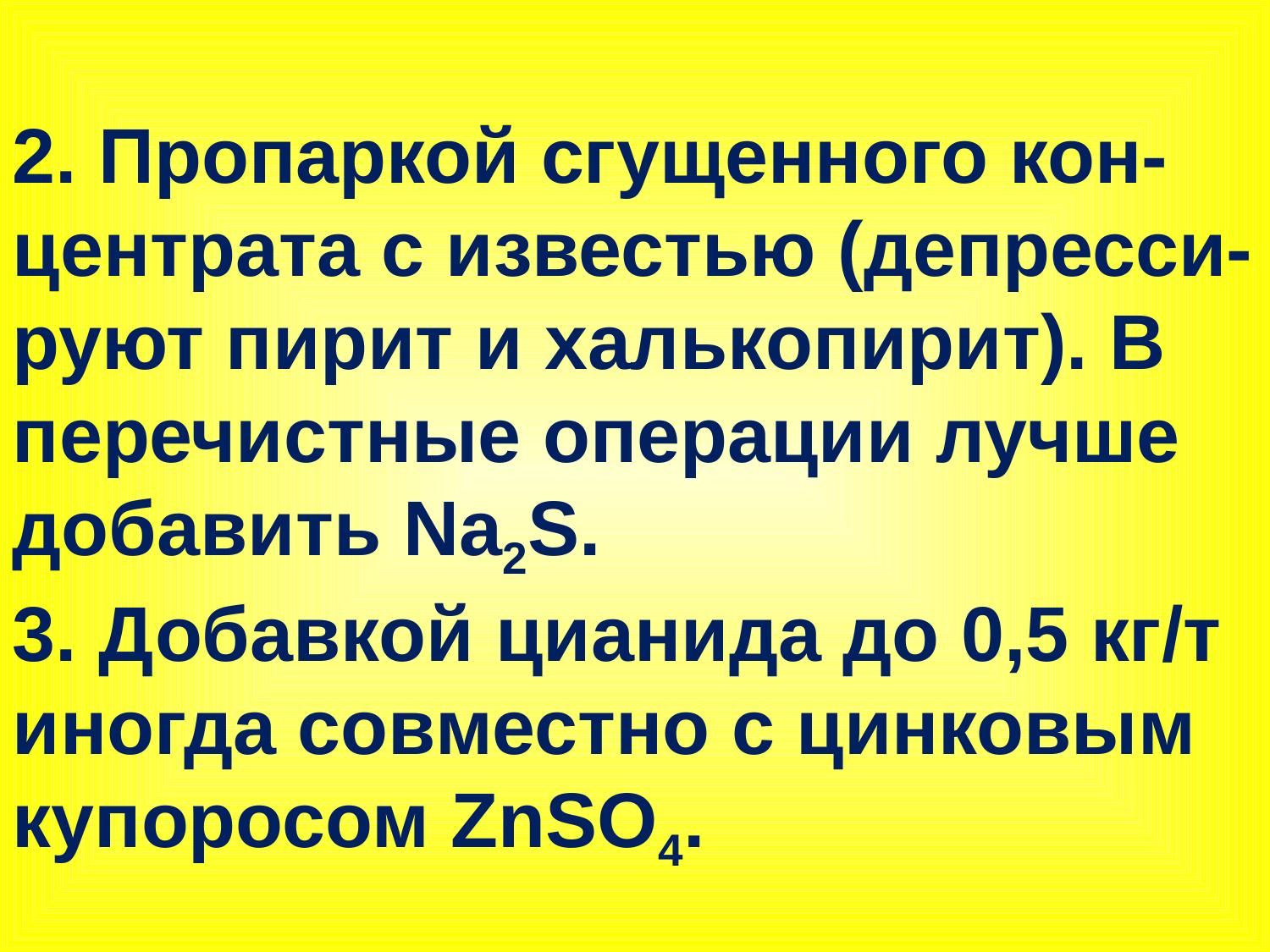

2. Пропаркой сгущенного кон-центрата с известью (депресси-руют пирит и халькопирит). В перечистные операции лучше добавить Na2S.
3. Добавкой цианида до 0,5 кг/т иногда совместно с цинковым купоросом ZnSO4.